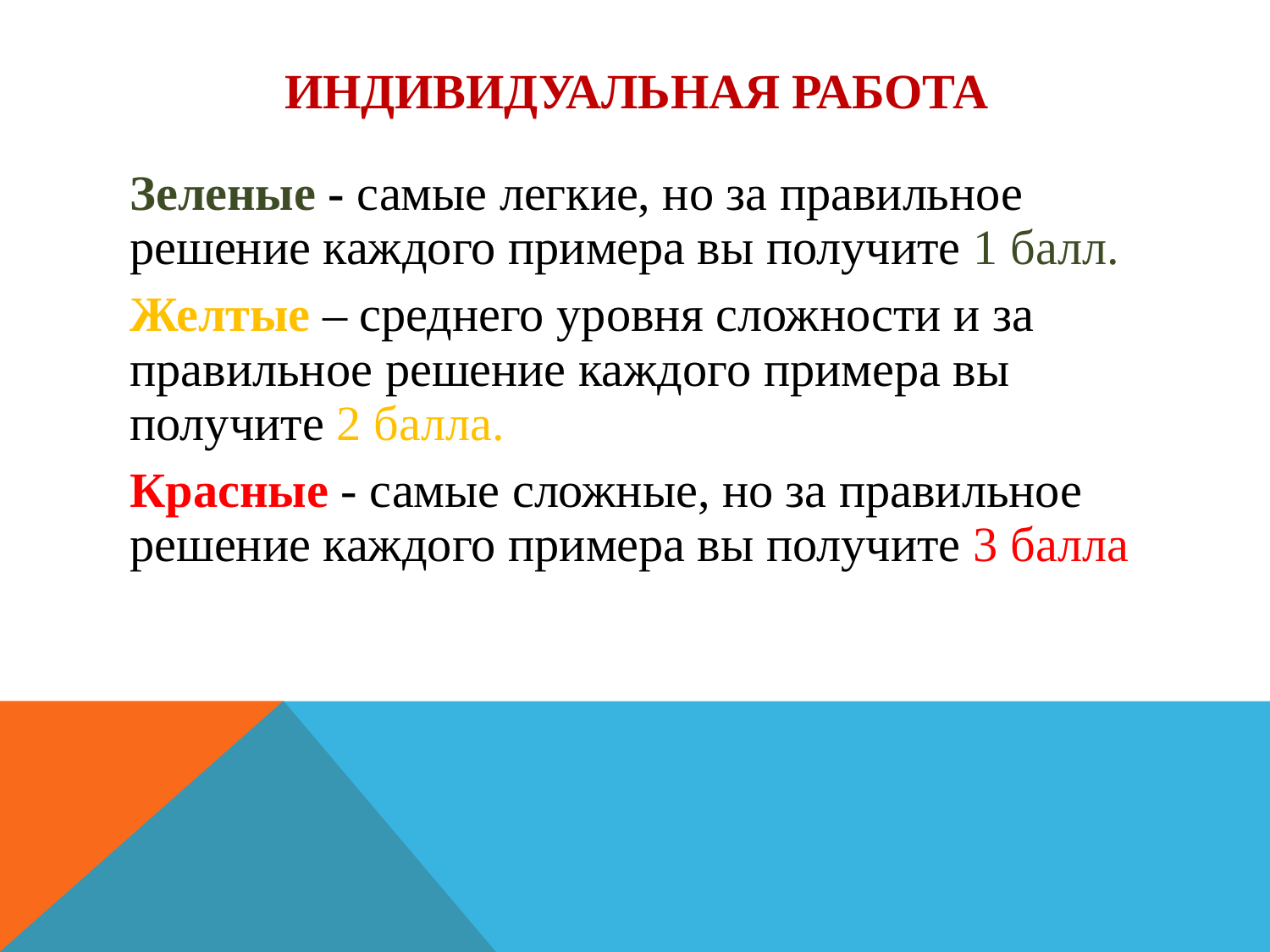

# Индивидуальная работа
| Зеленые - самые легкие, но за правильное решение каждого примера вы получите 1 балл. Желтые – среднего уровня сложности и за правильное решение каждого примера вы получите 2 балла. Красные - самые сложные, но за правильное решение каждого примера вы получите 3 балла |
| --- |